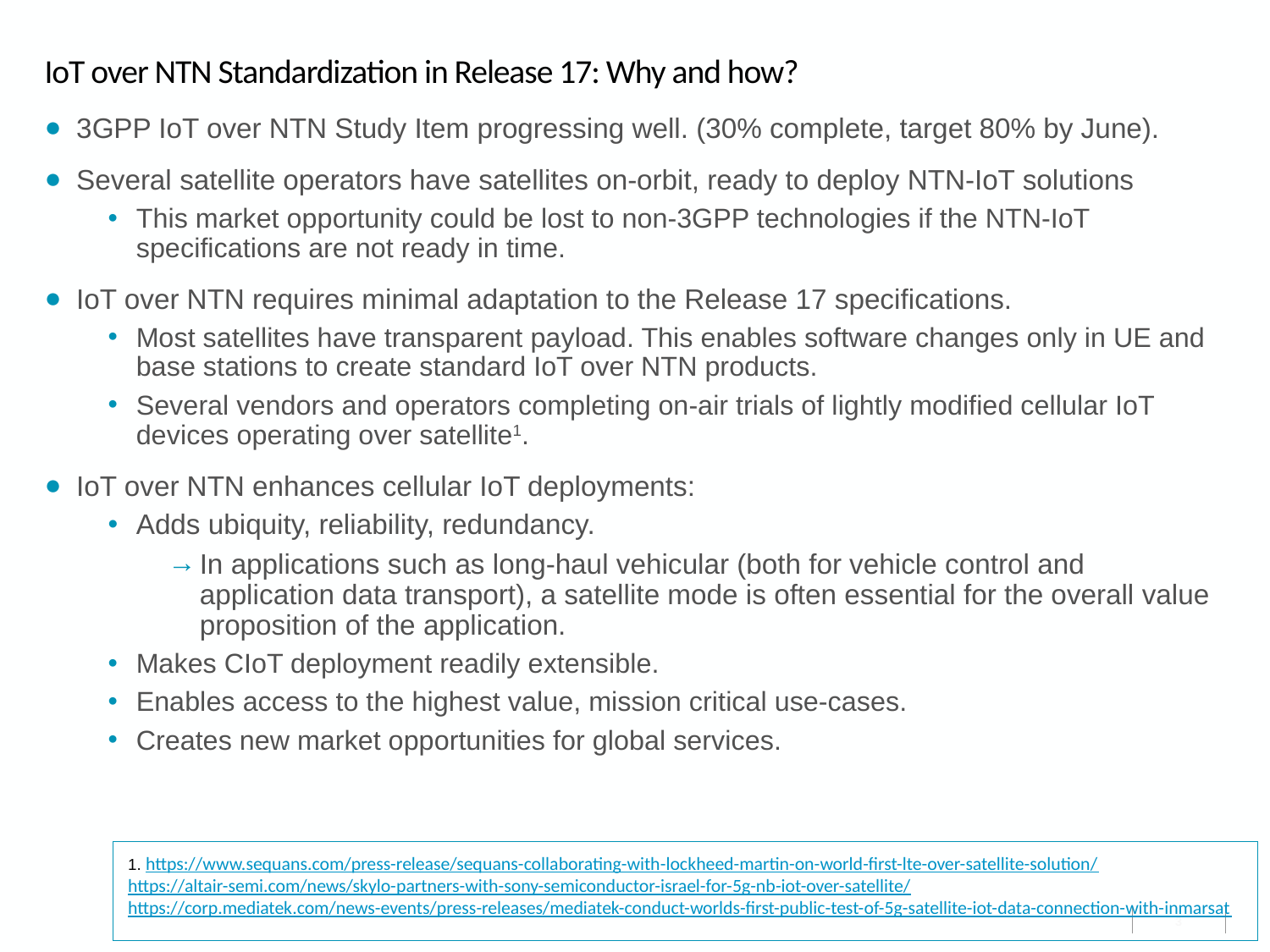

IoT over NTN Standardization in Release 17: Why and how?
3GPP IoT over NTN Study Item progressing well. (30% complete, target 80% by June).
Several satellite operators have satellites on-orbit, ready to deploy NTN-IoT solutions
This market opportunity could be lost to non-3GPP technologies if the NTN-IoT specifications are not ready in time.
IoT over NTN requires minimal adaptation to the Release 17 specifications.
Most satellites have transparent payload. This enables software changes only in UE and base stations to create standard IoT over NTN products.
Several vendors and operators completing on-air trials of lightly modified cellular IoT devices operating over satellite1.
IoT over NTN enhances cellular IoT deployments:
Adds ubiquity, reliability, redundancy.
In applications such as long-haul vehicular (both for vehicle control and application data transport), a satellite mode is often essential for the overall value proposition of the application.
Makes CIoT deployment readily extensible.
Enables access to the highest value, mission critical use-cases.
Creates new market opportunities for global services.
1. https://www.sequans.com/press-release/sequans-collaborating-with-lockheed-martin-on-world-first-lte-over-satellite-solution/
https://altair-semi.com/news/skylo-partners-with-sony-semiconductor-israel-for-5g-nb-iot-over-satellite/
https://corp.mediatek.com/news-events/press-releases/mediatek-conduct-worlds-first-public-test-of-5g-satellite-iot-data-connection-with-inmarsat

3